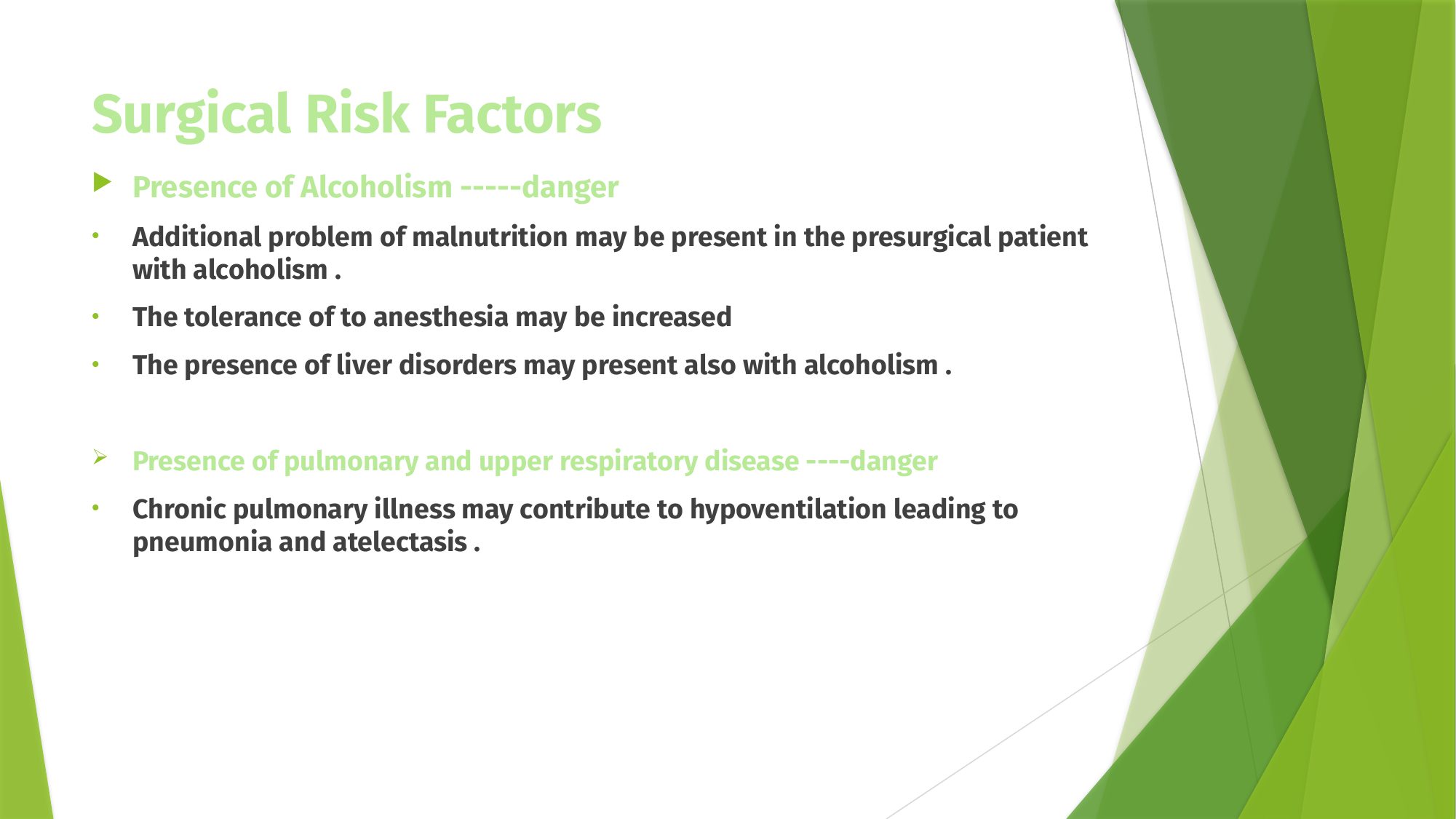

# Surgical Risk Factors
Presence of Alcoholism -----danger
Additional problem of malnutrition may be present in the presurgical patient with alcoholism .
The tolerance of to anesthesia may be increased
The presence of liver disorders may present also with alcoholism .

Presence of pulmonary and upper respiratory disease ----danger
Chronic pulmonary illness may contribute to hypoventilation leading to pneumonia and atelectasis .